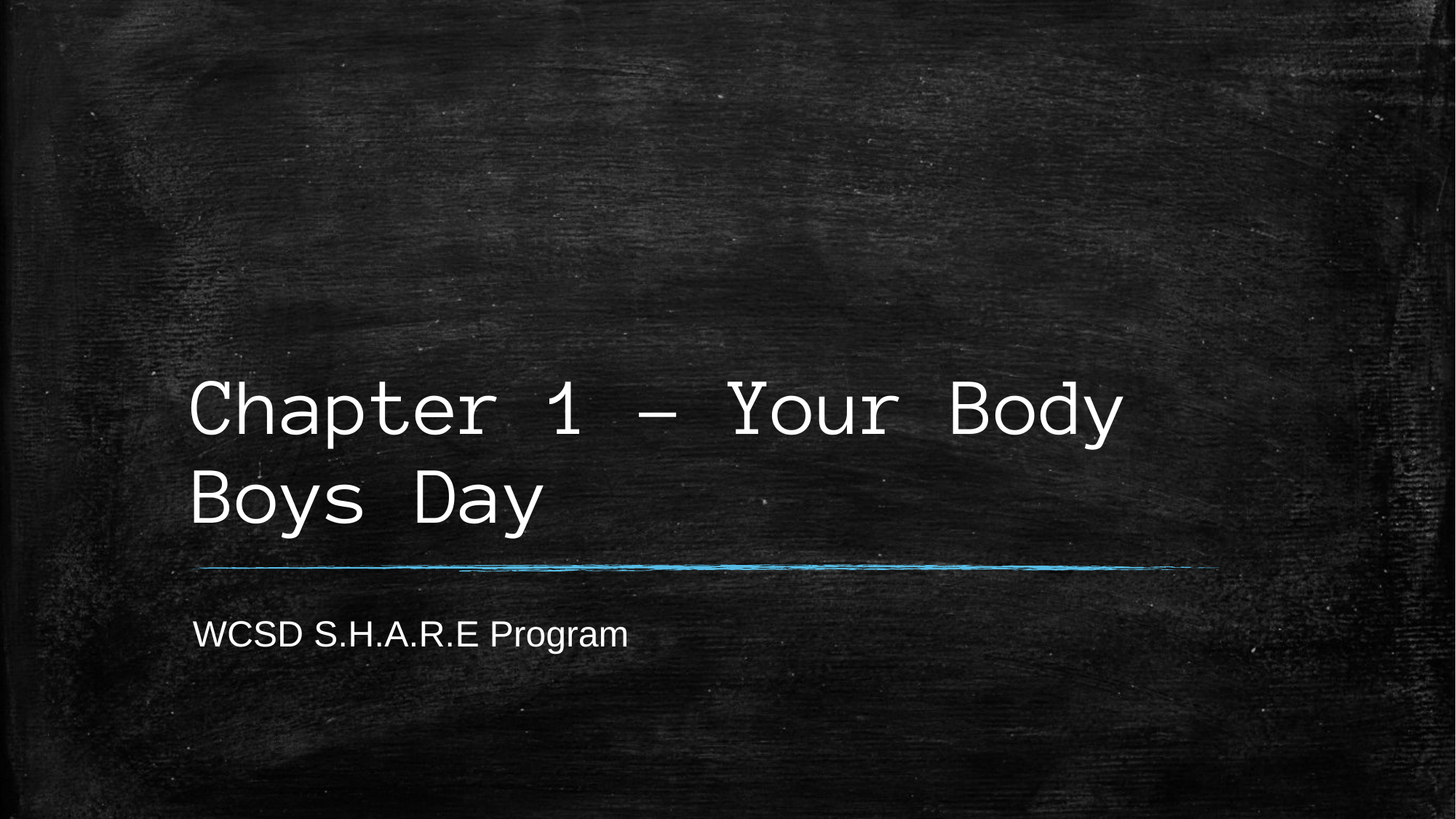

# Chapter 1 – Your Body Boys Day
WCSD S.H.A.R.E Program